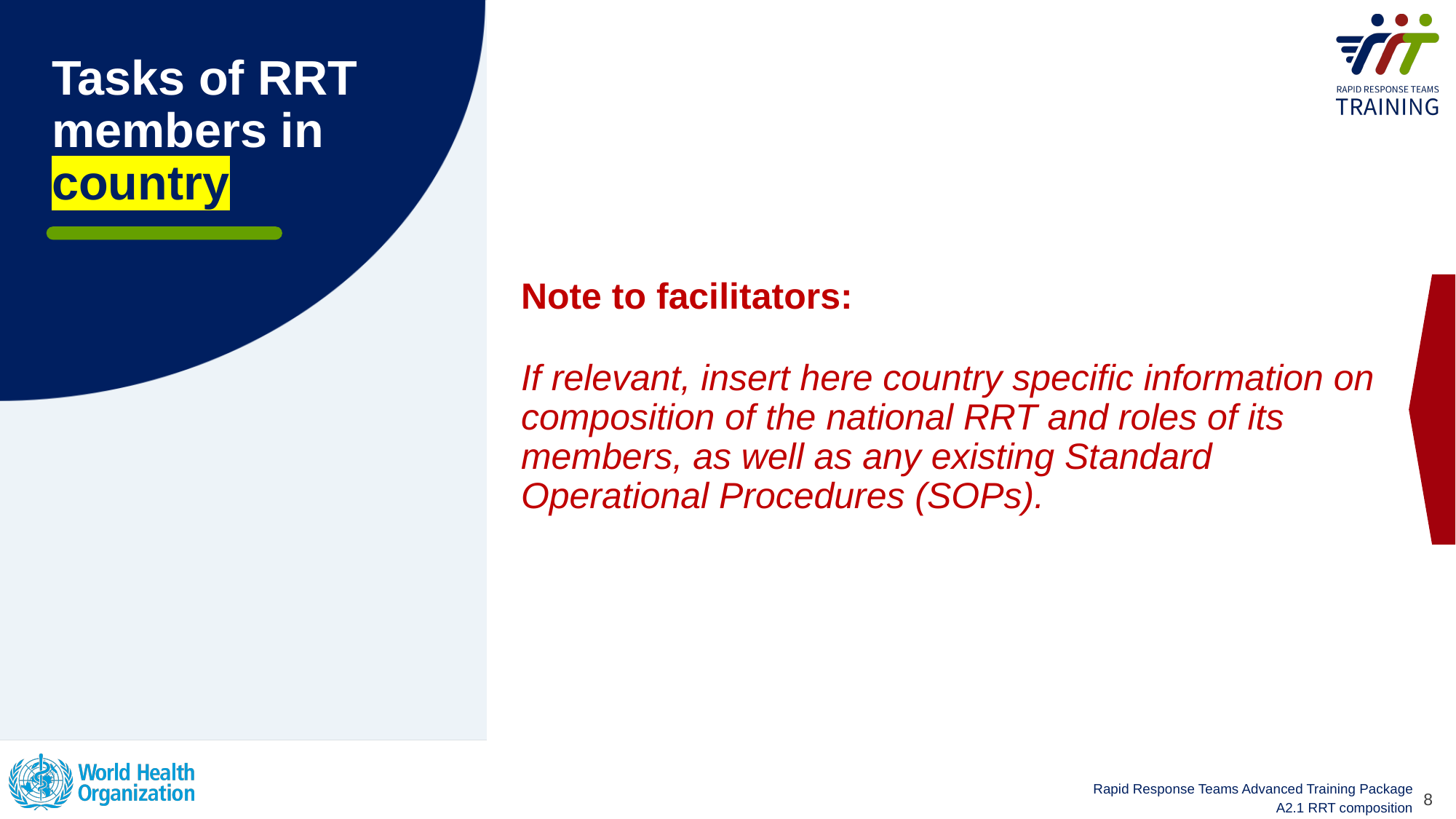

# Tasks of RRT members in country

Note to facilitators:

If relevant, insert here country specific information on composition of the national RRT and roles of its members, as well as any existing Standard Operational Procedures (SOPs).
8